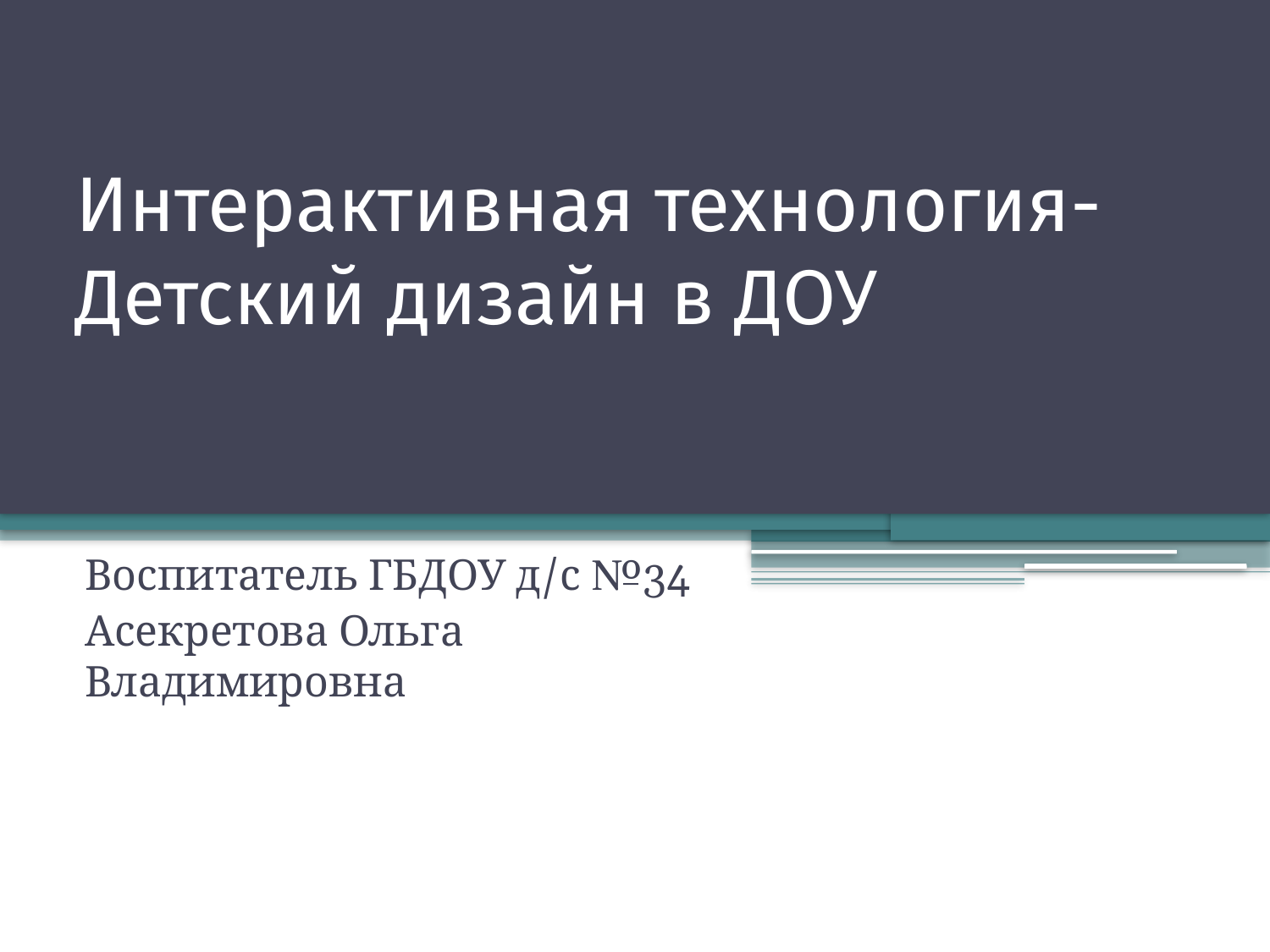

# Интерактивная технология- Детский дизайн в ДОУ
Воспитатель ГБДОУ д/с №34
Асекретова Ольга Владимировна